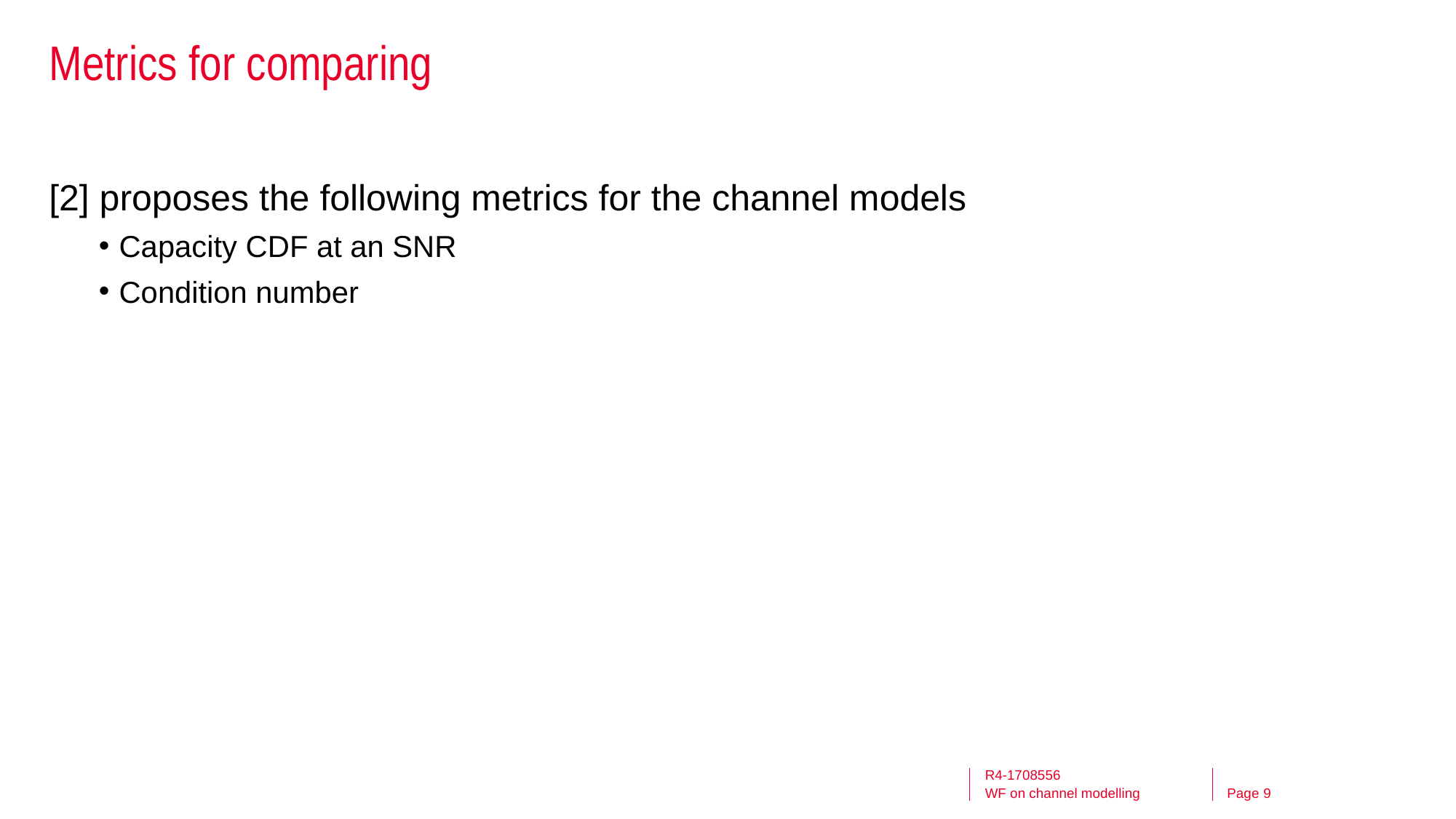

# Metrics for comparing
[2] proposes the following metrics for the channel models
Capacity CDF at an SNR
Condition number

R4-1708556
WF on channel modelling
9